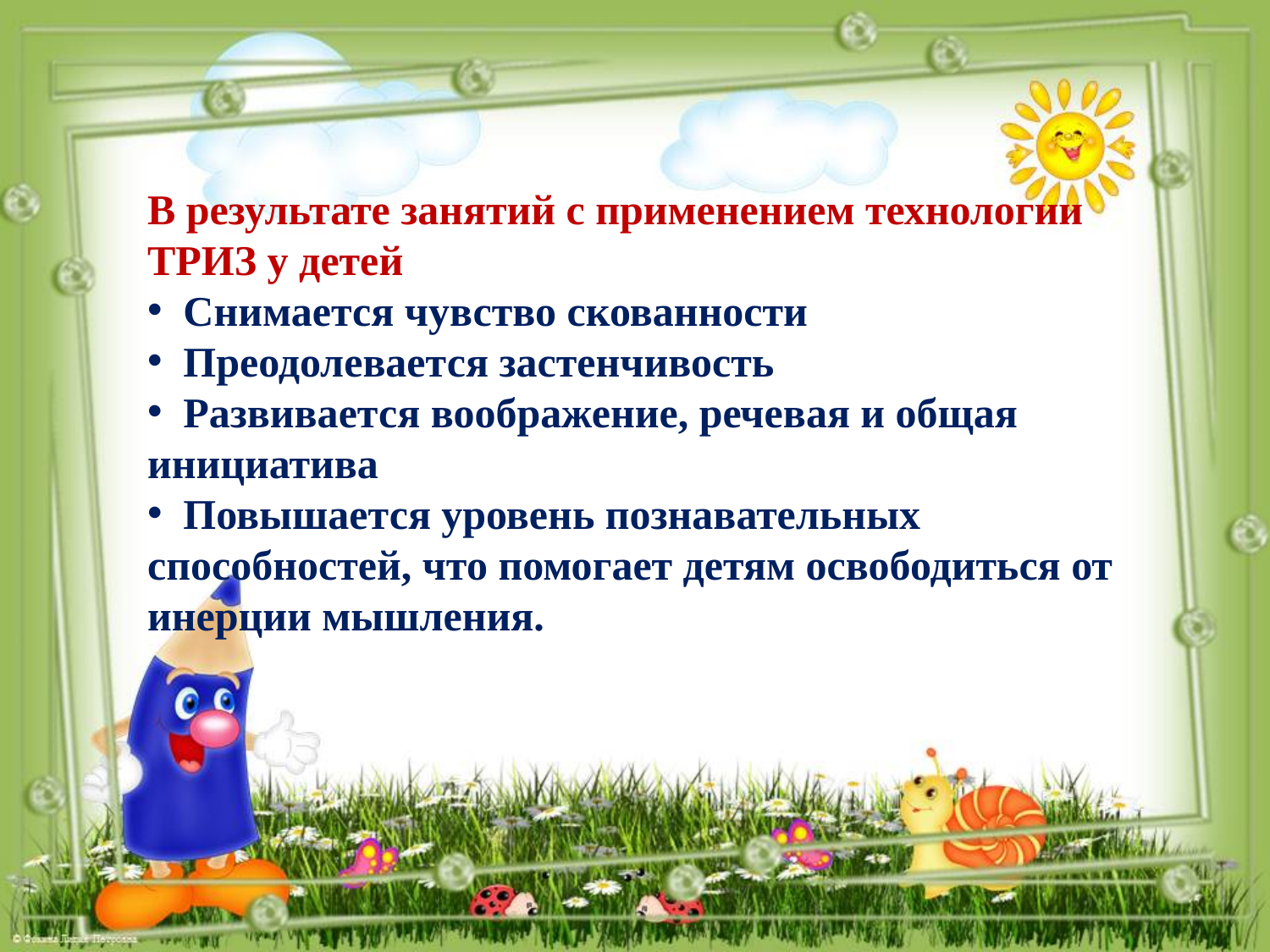

В результате занятий с применением технологии ТРИЗ у детей
  Снимается чувство скованности
  Преодолевается застенчивость
  Развивается воображение, речевая и общая инициатива
  Повышается уровень познавательных способностей, что помогает детям освободиться от инерции мышления.